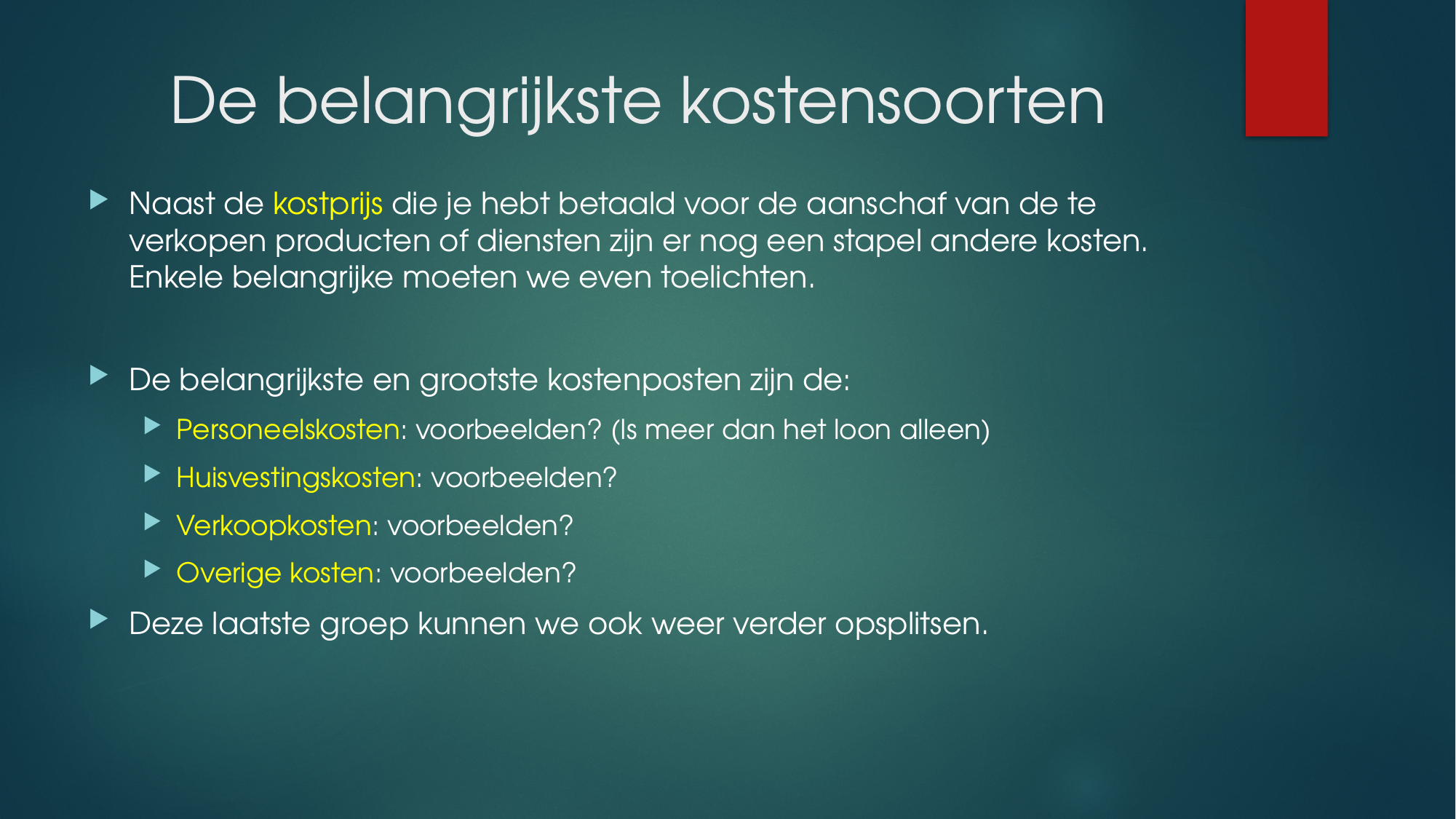

# De belangrijkste kostensoorten
Naast de kostprijs die je hebt betaald voor de aanschaf van de te verkopen producten of diensten zijn er nog een stapel andere kosten. Enkele belangrijke moeten we even toelichten.

De belangrijkste en grootste kostenposten zijn de:
Personeelskosten: voorbeelden? (Is meer dan het loon alleen)
Huisvestingskosten: voorbeelden?
Verkoopkosten: voorbeelden?
Overige kosten: voorbeelden?
Deze laatste groep kunnen we ook weer verder opsplitsen.